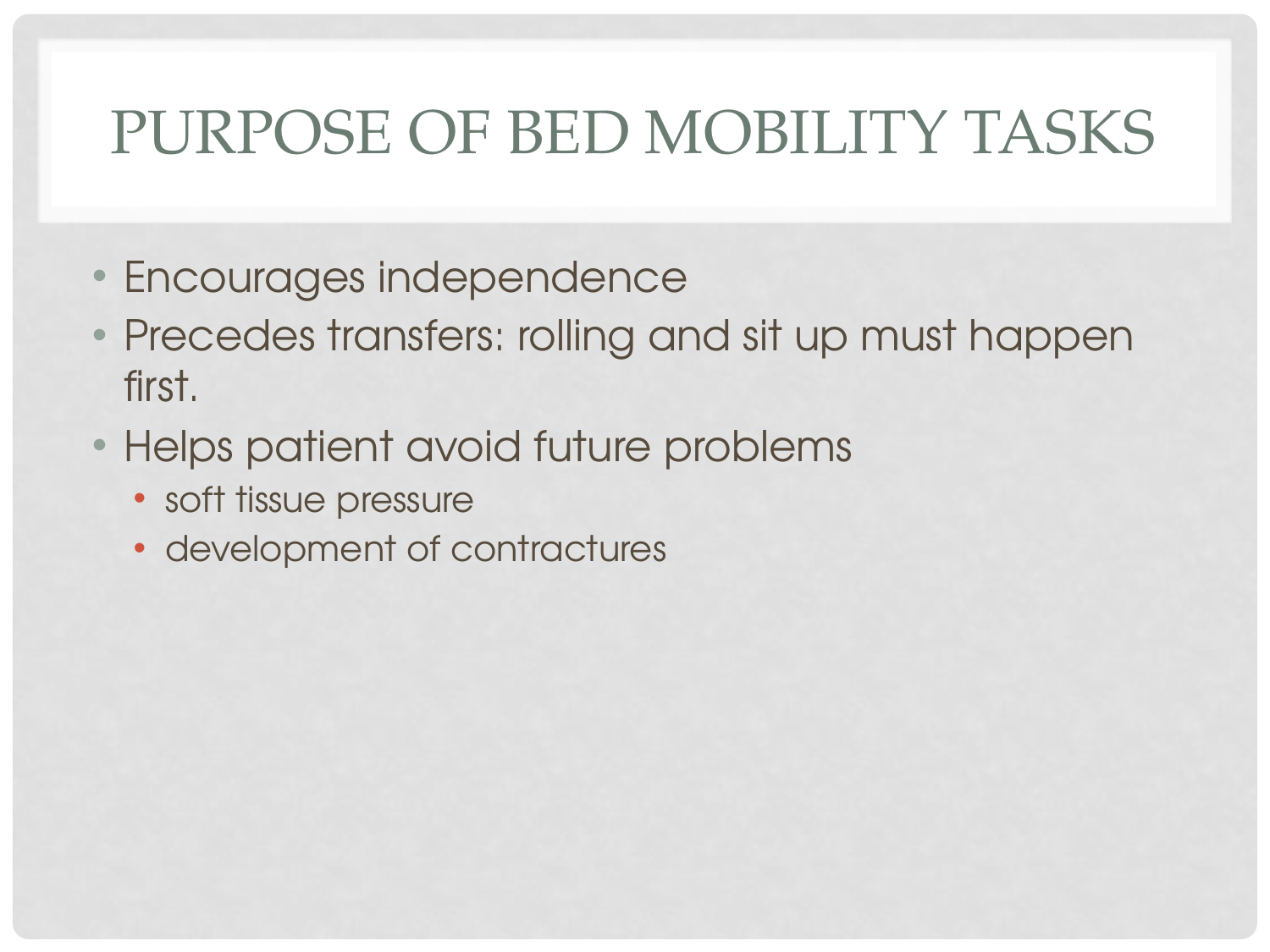

# Purpose of Bed Mobility Tasks
Encourages independence
Precedes transfers: rolling and sit up must happen first.
Helps patient avoid future problems
soft tissue pressure
development of contractures